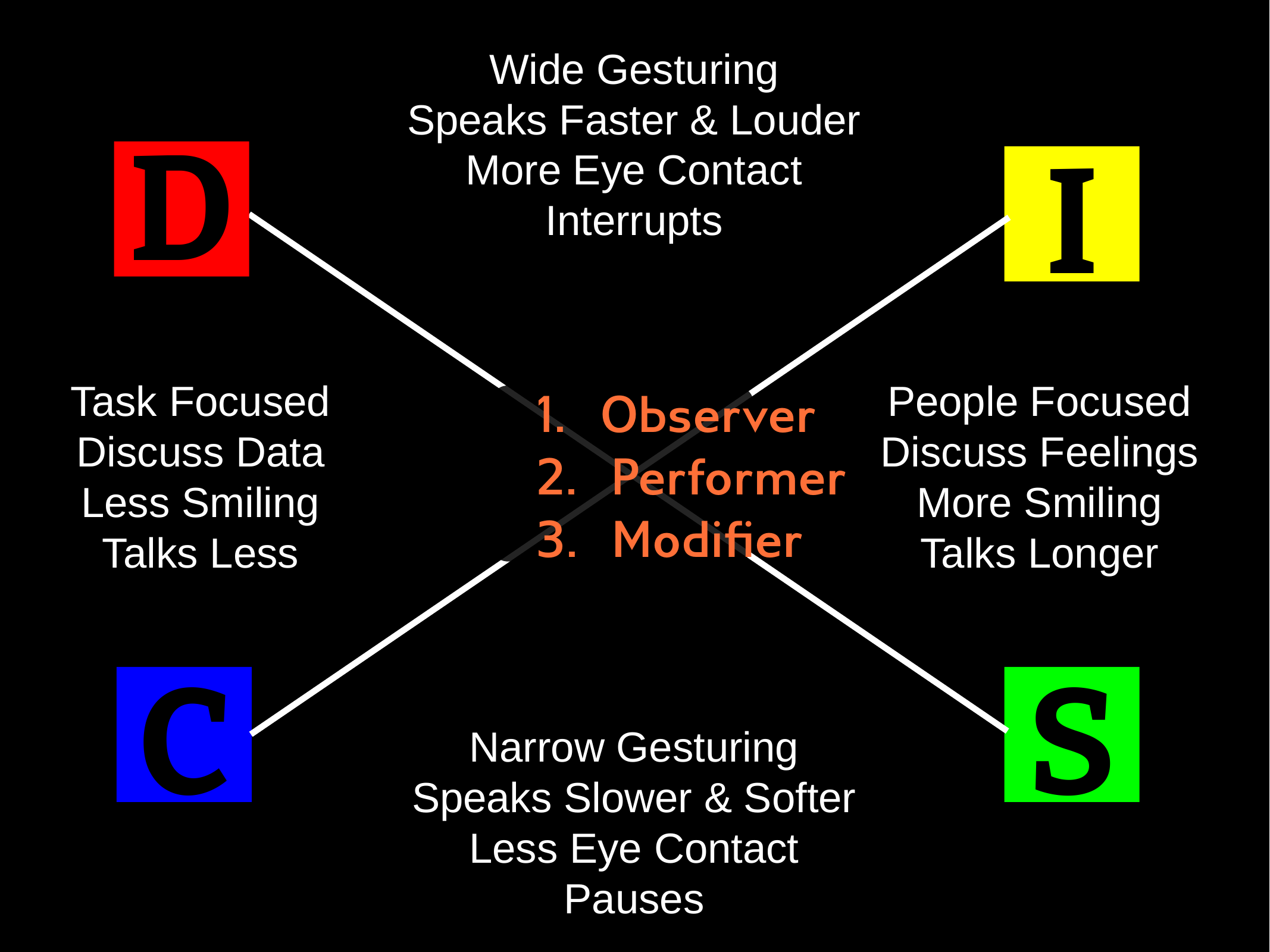

Wide Gesturing
Speaks Faster & Louder
More Eye Contact
Interrupts
I

D

Task Focused
Discuss Data
Less Smiling
Talks Less
People Focused
Discuss Feelings
More Smiling
Talks Longer
1.  Observer
2.  Performer
3.  Modifier

C

S

Narrow Gesturing
Speaks Slower & Softer
Less Eye Contact
Pauses